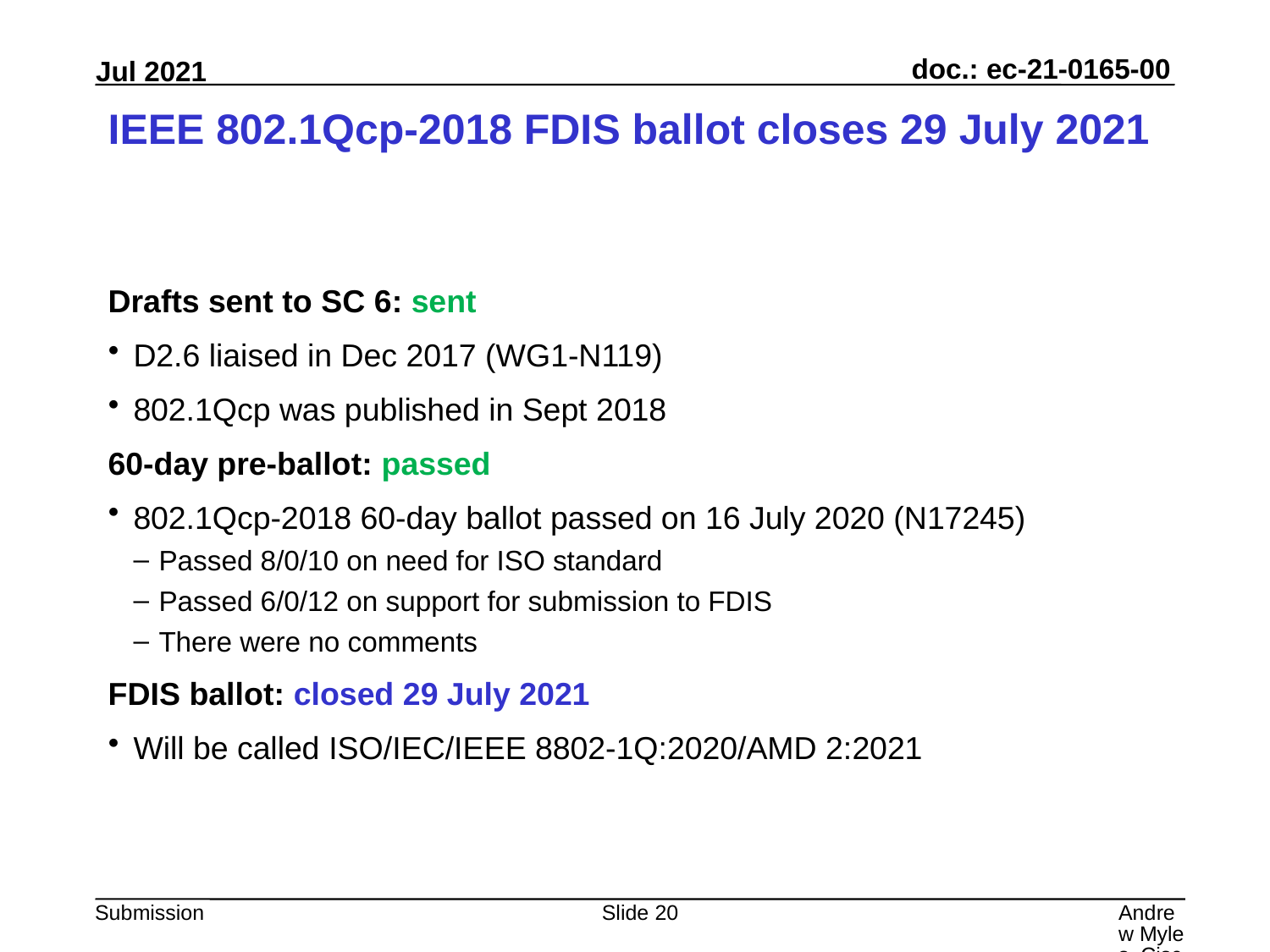

# IEEE 802.1Qcp-2018 FDIS ballot closes 29 July 2021
Drafts sent to SC 6: sent
D2.6 liaised in Dec 2017 (WG1-N119)
802.1Qcp was published in Sept 2018
60-day pre-ballot: passed
802.1Qcp-2018 60-day ballot passed on 16 July 2020 (N17245)
Passed 8/0/10 on need for ISO standard
Passed 6/0/12 on support for submission to FDIS
There were no comments
FDIS ballot: closed 29 July 2021
Will be called ISO/IEC/IEEE 8802-1Q:2020/AMD 2:2021

Slide 20
Andrew Myles, Cisco